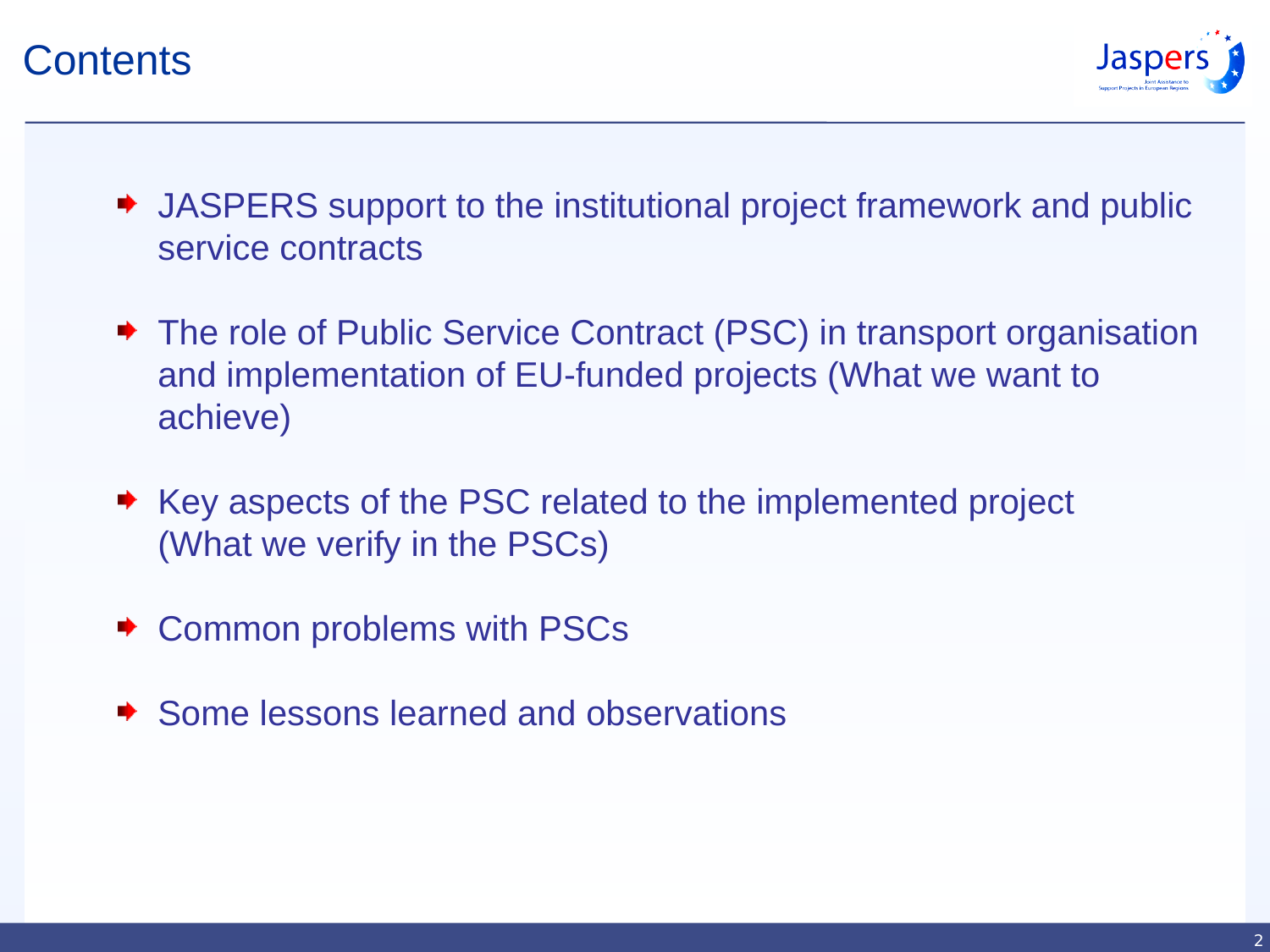

Contents
JASPERS support to the institutional project framework and public service contracts
The role of Public Service Contract (PSC) in transport organisation and implementation of EU-funded projects (What we want to achieve)
Key aspects of the PSC related to the implemented project
(What we verify in the PSCs)
Common problems with PSCs
Some lessons learned and observations
2